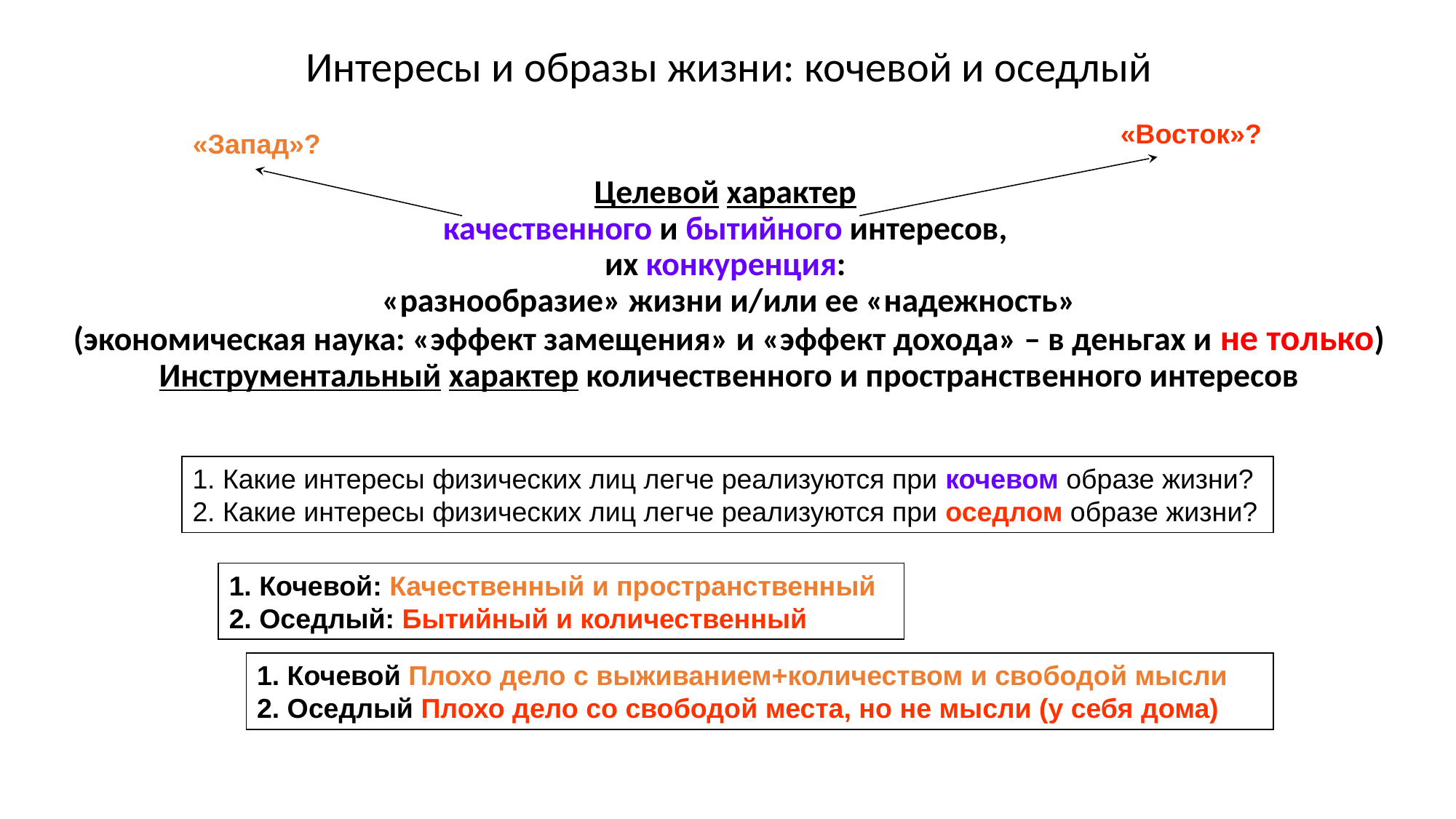

# Интересы и образы жизни: кочевой и оседлый
«Восток»?
«Запад»?

Целевой характер
качественного и бытийного интересов,
их конкуренция:
«разнообразие» жизни и/или ее «надежность»
(экономическая наука: «эффект замещения» и «эффект дохода» – в деньгах и не только)
Инструментальный характер количественного и пространственного интересов
1. Какие интересы физических лиц легче реализуются при кочевом образе жизни?
2. Какие интересы физических лиц легче реализуются при оседлом образе жизни?
1. Кочевой: Качественный и пространственный
2. Оседлый: Бытийный и количественный
1. Кочевой Плохо дело с выживанием+количеством и свободой мысли
2. Оседлый Плохо дело со свободой места, но не мысли (у себя дома)